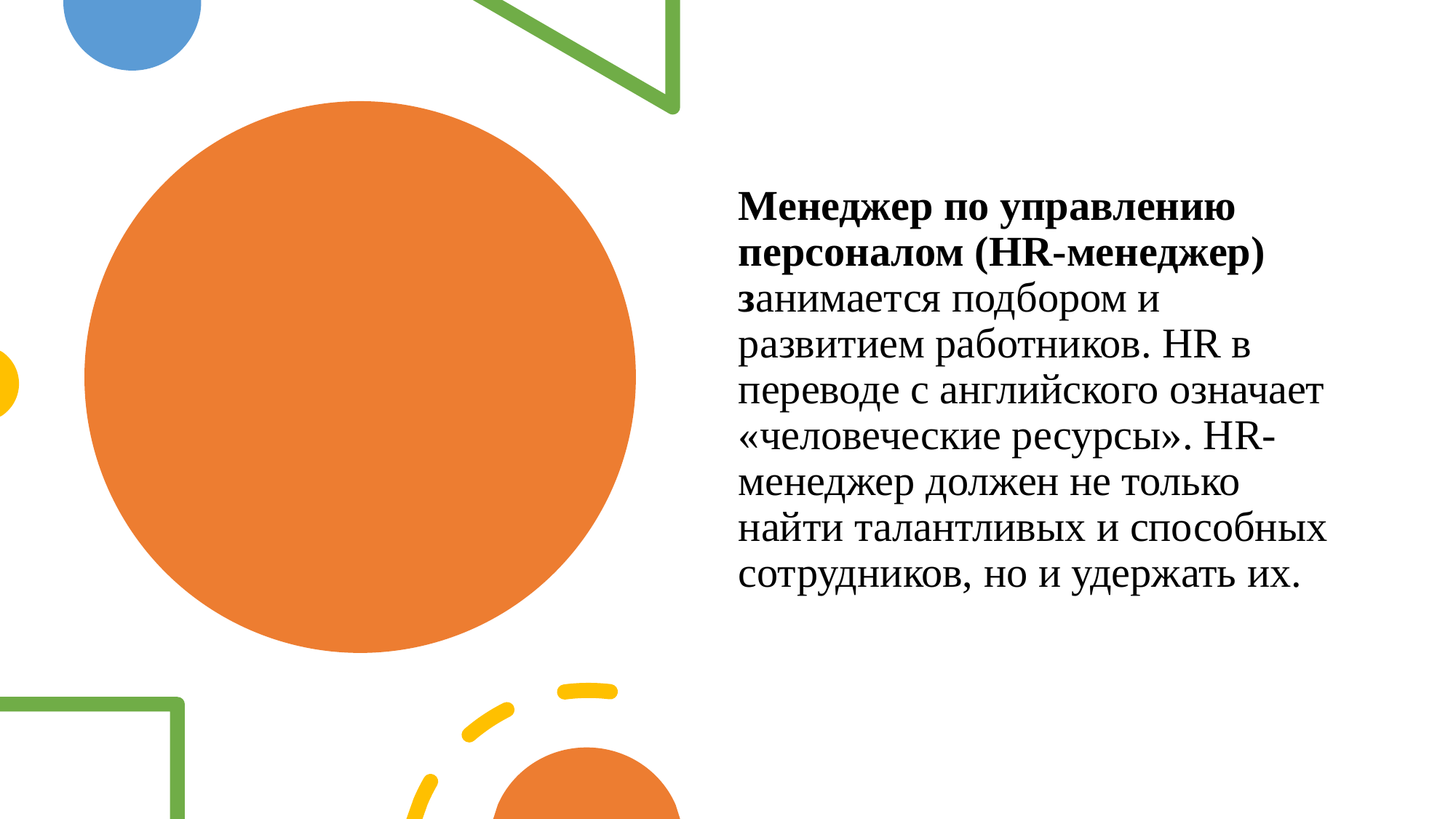

Менеджер по управлению персоналом (HR-менеджер) занимается подбором и развитием работников. HR в переводе с английского означает «человеческие ресурсы». HR-менеджер должен не только найти талантливых и способных сотрудников, но и удержать их.